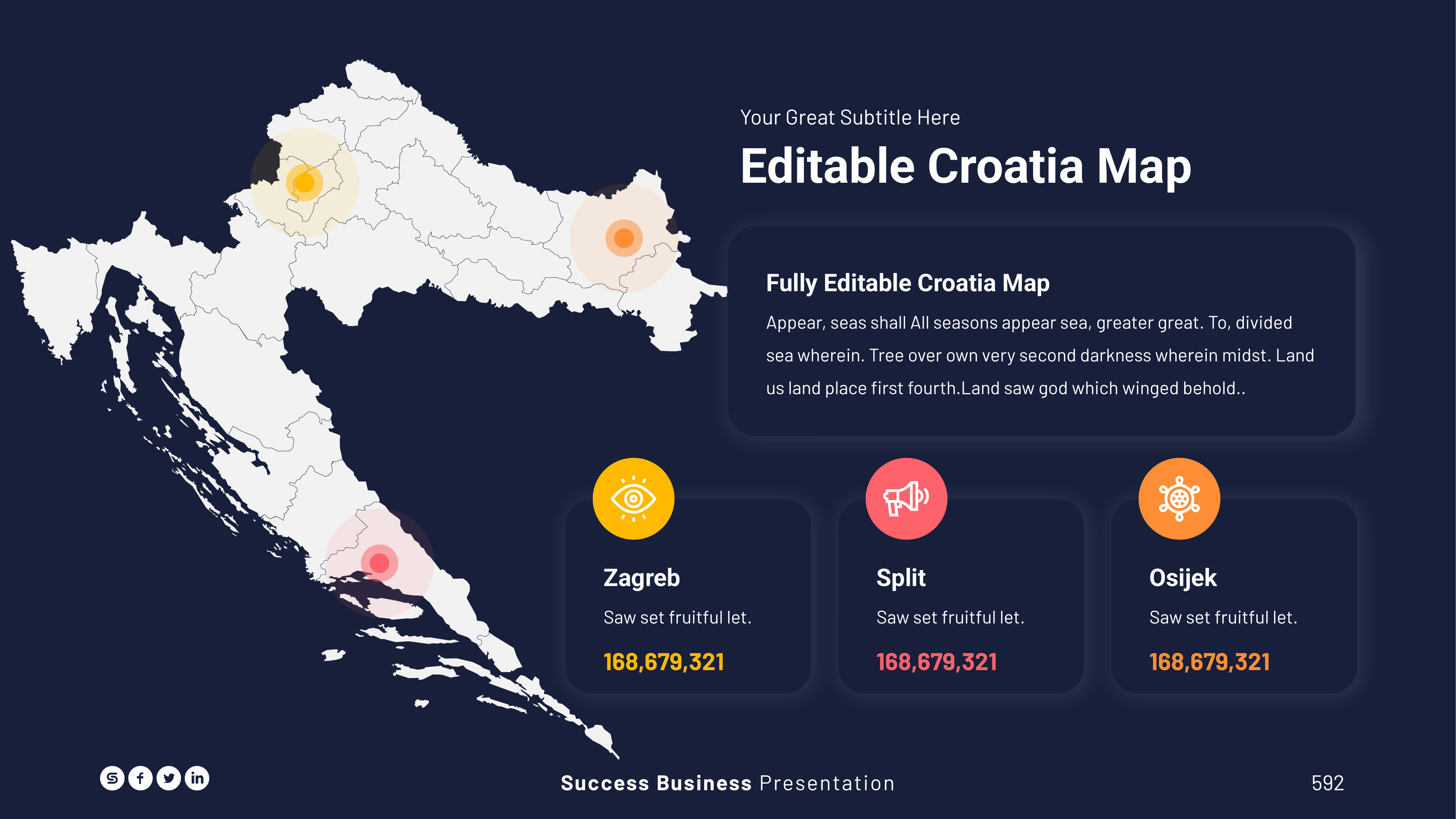

Your Great Subtitle Here
Editable Croatia Map

Fully Editable Croatia Map
Appear, seas shall All seasons appear sea, greater great. To, divided sea wherein. Tree over own very second darkness wherein midst. Land us land place first fourth.Land saw god which winged behold..

Zagreb
Saw set fruitful let.
Split
Saw set fruitful let.
Osijek
Saw set fruitful let.
168,679,321
168,679,321
168,679,321